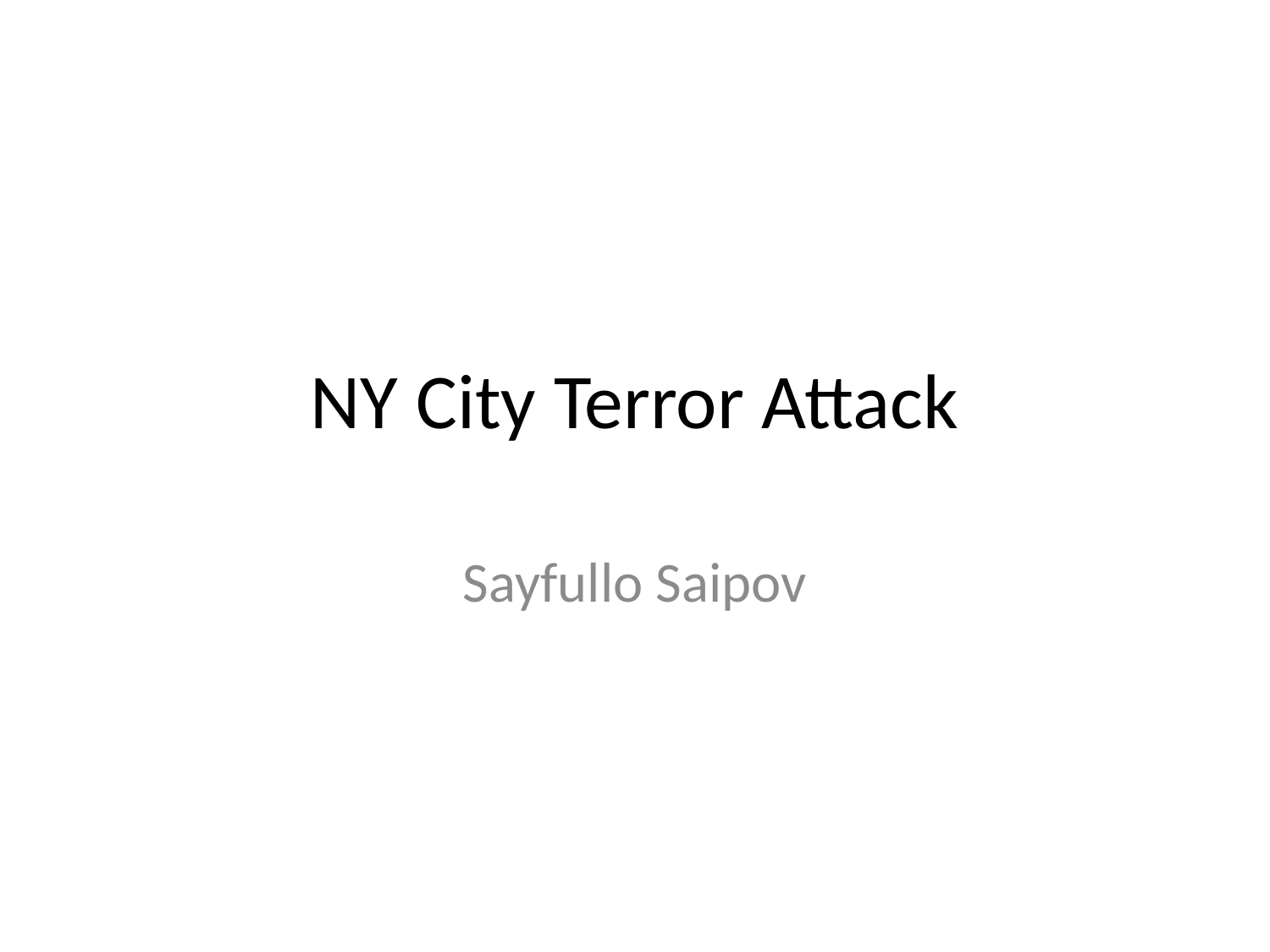

# NY City Terror Attack
Sayfullo Saipov